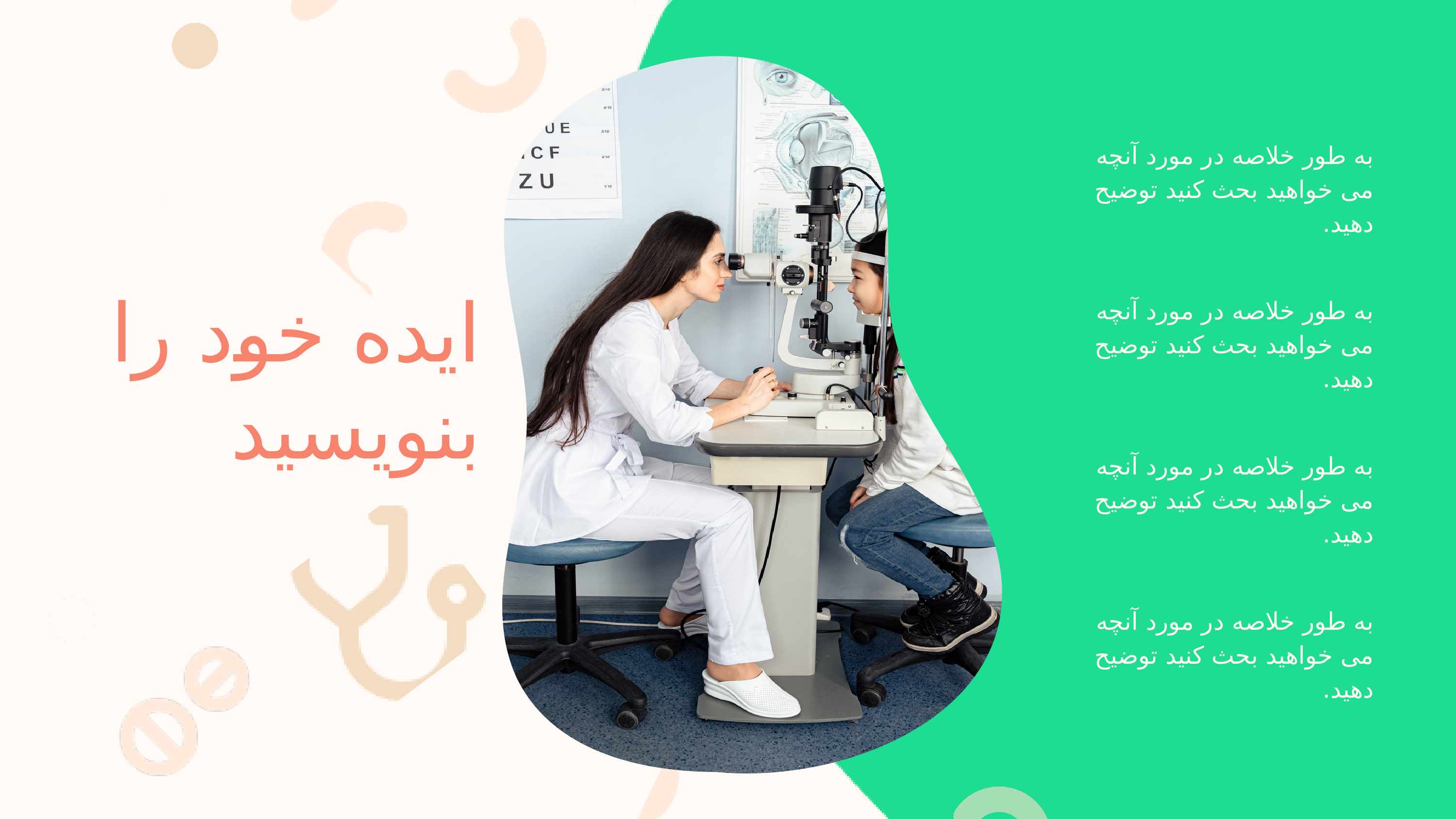

به طور خلاصه در مورد آنچه می خواهید بحث کنید توضیح دهید.
ایده خود را بنویسید
به طور خلاصه در مورد آنچه می خواهید بحث کنید توضیح دهید.

به طور خلاصه در مورد آنچه می خواهید بحث کنید توضیح دهید.

به طور خلاصه در مورد آنچه می خواهید بحث کنید توضیح دهید.